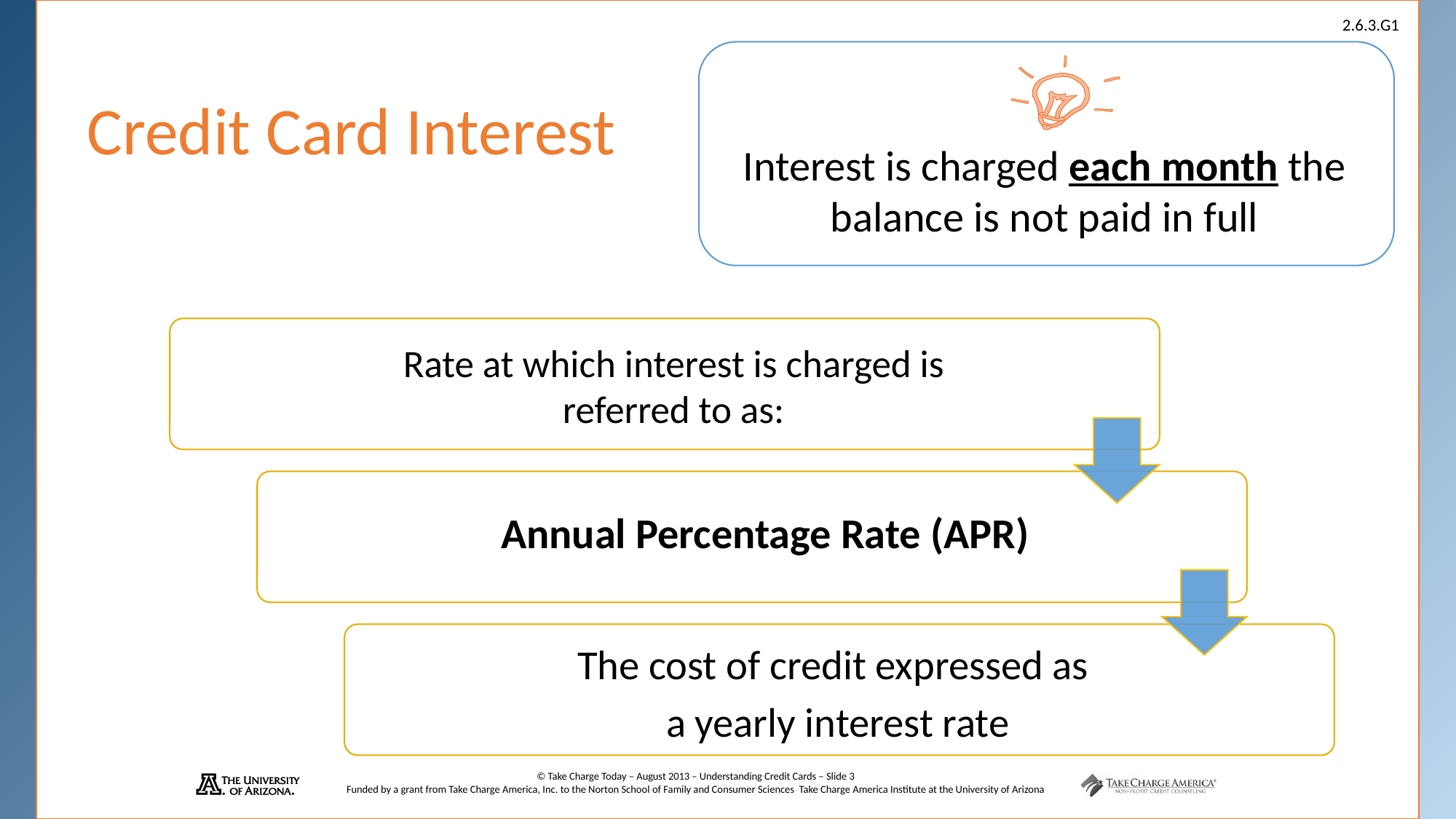

# Credit Card Interest

Interest is charged each month the balance is not paid in full

Rate at which interest is charged is referred to as:

Annual Percentage Rate (APR)
The cost of credit expressed as
a yearly interest rate